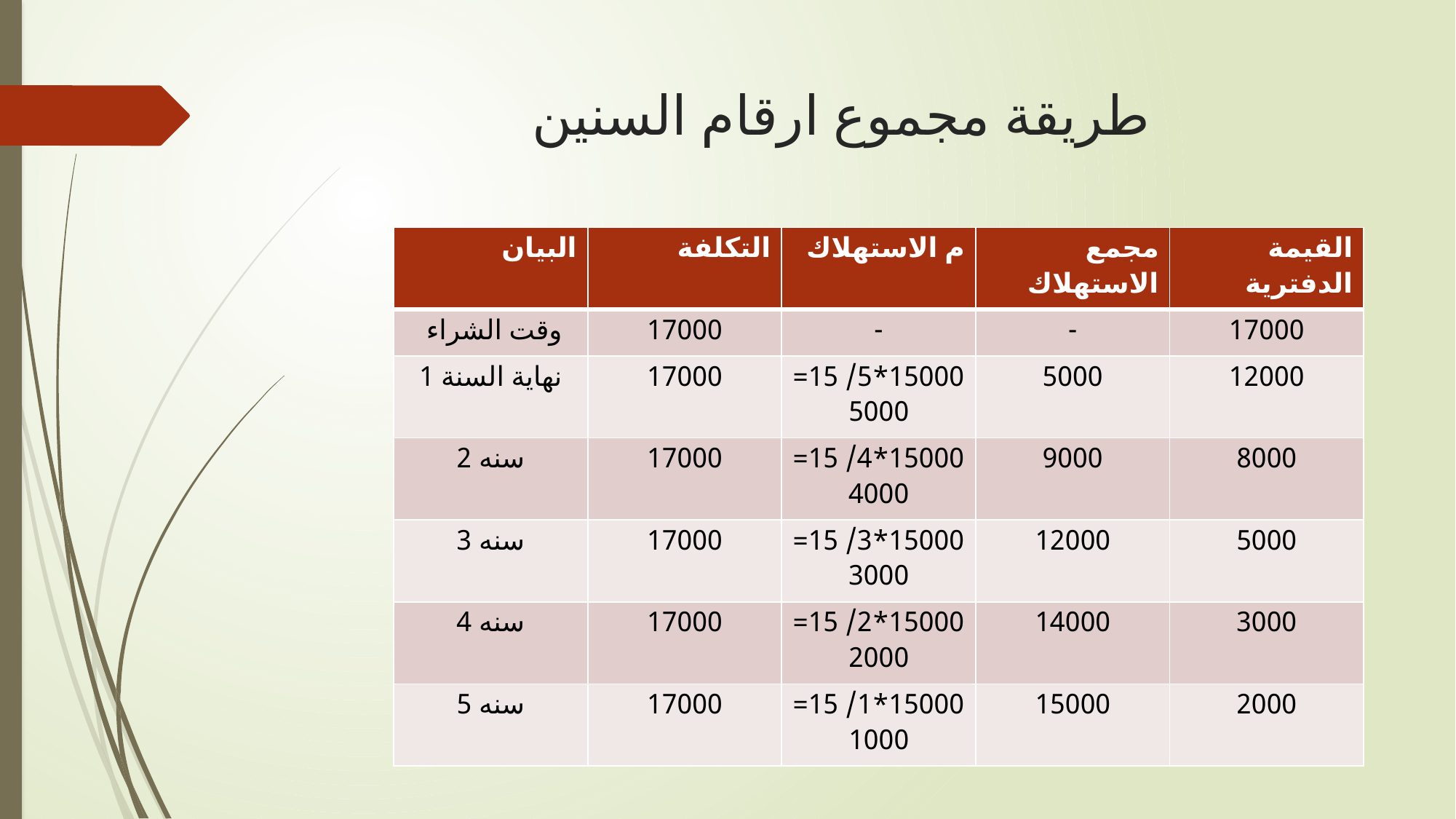

# طريقة مجموع ارقام السنين
| البيان | التكلفة | م الاستهلاك | مجمع الاستهلاك | القيمة الدفترية |
| --- | --- | --- | --- | --- |
| وقت الشراء | 17000 | - | - | 17000 |
| نهاية السنة 1 | 17000 | 15000\*5/ 15= 5000 | 5000 | 12000 |
| سنه 2 | 17000 | 15000\*4/ 15= 4000 | 9000 | 8000 |
| سنه 3 | 17000 | 15000\*3/ 15= 3000 | 12000 | 5000 |
| سنه 4 | 17000 | 15000\*2/ 15= 2000 | 14000 | 3000 |
| سنه 5 | 17000 | 15000\*1/ 15= 1000 | 15000 | 2000 |